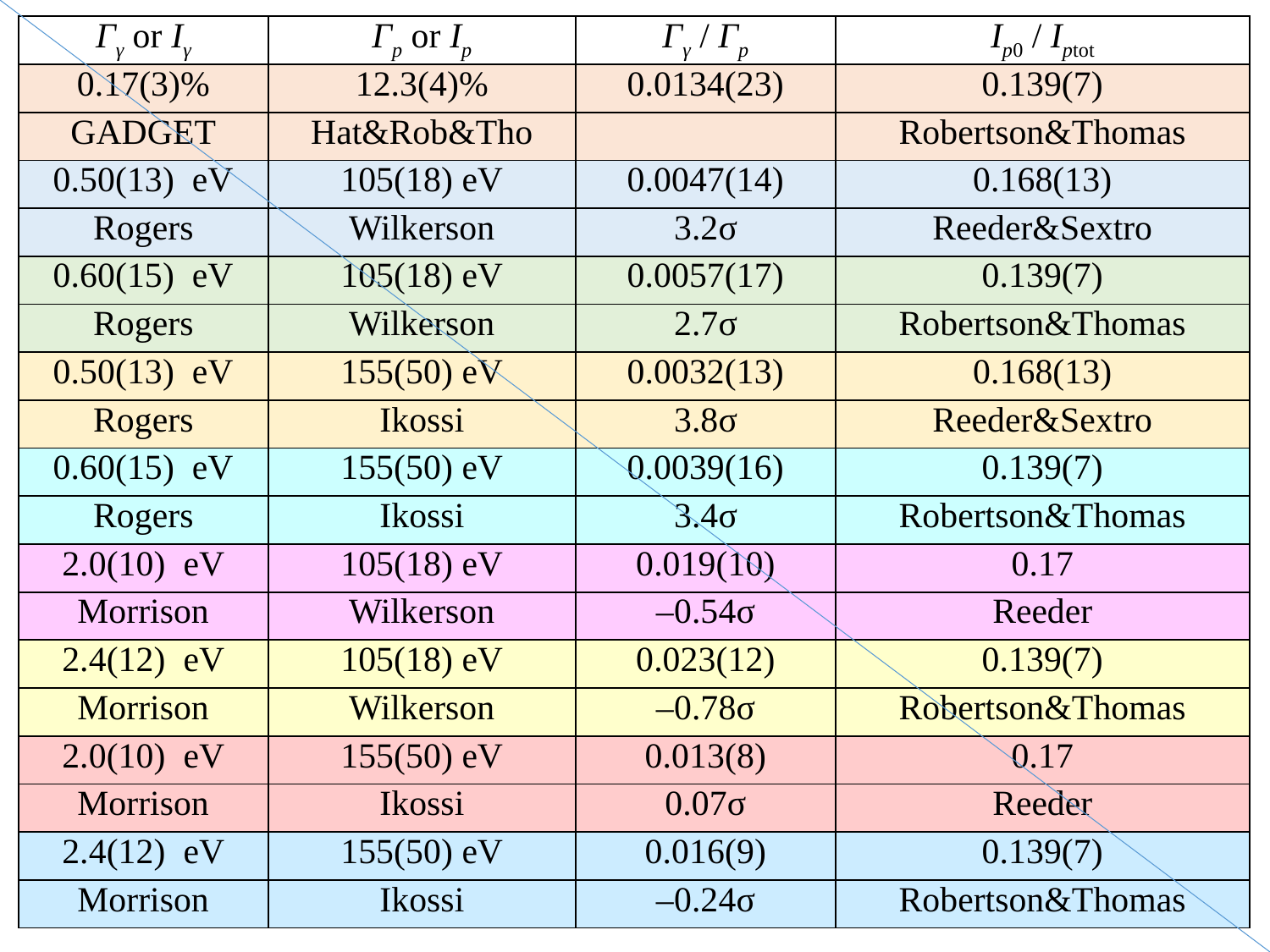

| Γγ or Iγ | Γp or Ip | Γγ / Γp | Ip0 / Iptot |
| --- | --- | --- | --- |
| 0.17(3)% | 12.3(4)% | 0.0134(23) | 0.139(7) |
| GADGET | Hat&Rob&Tho |  | Robertson&Thomas |
| 0.50(13) eV | 105(18) eV | 0.0047(14) | 0.168(13) |
| Rogers | Wilkerson | 3.2σ | Reeder&Sextro |
| 0.60(15) eV | 105(18) eV | 0.0057(17) | 0.139(7) |
| Rogers | Wilkerson | 2.7σ | Robertson&Thomas |
| 0.50(13) eV | 155(50) eV | 0.0032(13) | 0.168(13) |
| Rogers | Ikossi | 3.8σ | Reeder&Sextro |
| 0.60(15) eV | 155(50) eV | 0.0039(16) | 0.139(7) |
| Rogers | Ikossi | 3.4σ | Robertson&Thomas |
| 2.0(10) eV | 105(18) eV | 0.019(10) | 0.17 |
| Morrison | Wilkerson | –0.54σ | Reeder |
| 2.4(12) eV | 105(18) eV | 0.023(12) | 0.139(7) |
| Morrison | Wilkerson | –0.78σ | Robertson&Thomas |
| 2.0(10) eV | 155(50) eV | 0.013(8) | 0.17 |
| Morrison | Ikossi | 0.07σ | Reeder |
| 2.4(12) eV | 155(50) eV | 0.016(9) | 0.139(7) |
| Morrison | Ikossi | –0.24σ | Robertson&Thomas |